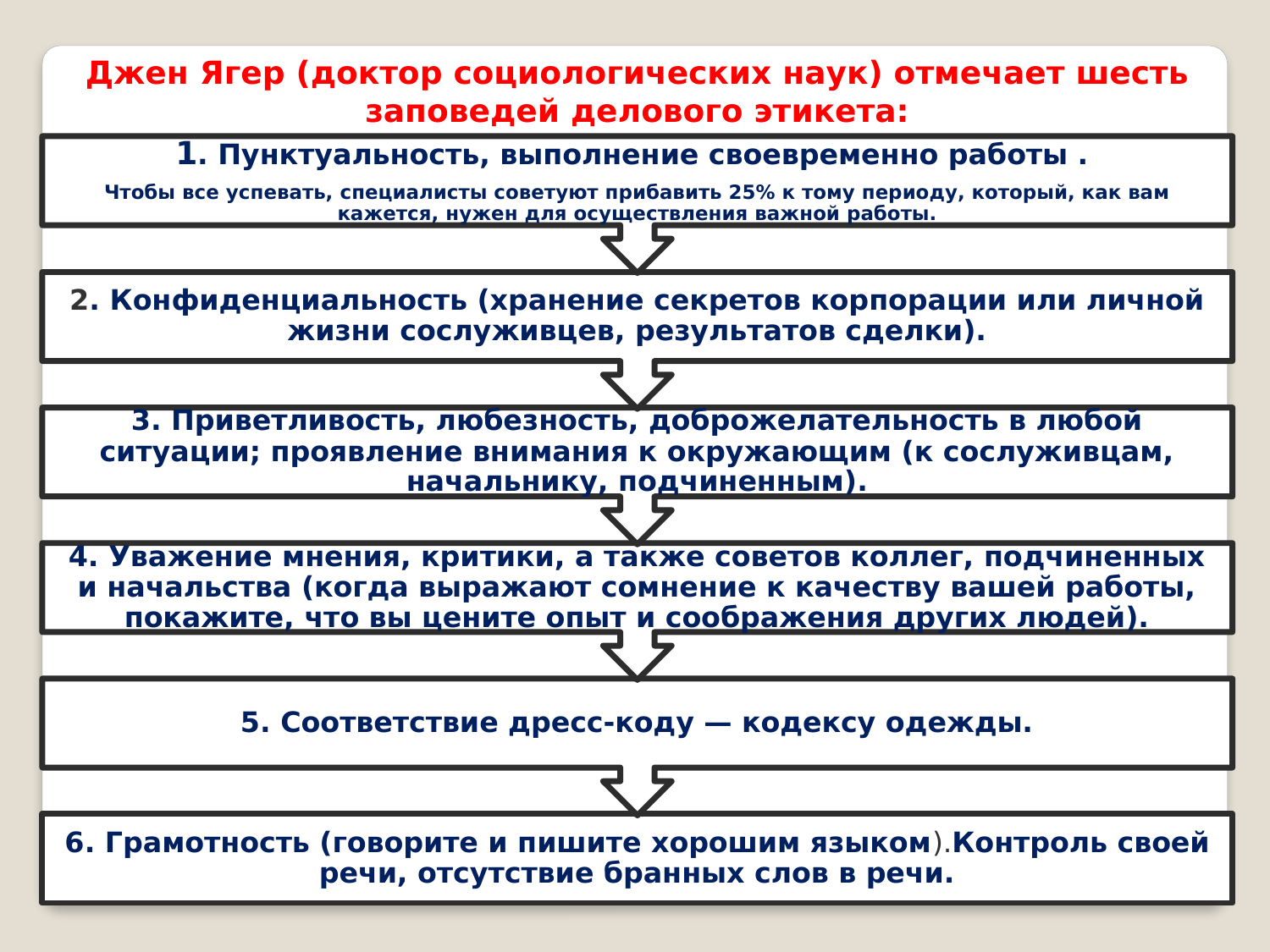

Джен Ягер (доктор социологических наук) отмечает шесть заповедей делового этикета:
6. Грамотность (говорите и пишите хорошим языком).Контроль своей речи, отсутствие бранных слов в речи.
5. Соответствие дресс-коду — кодексу одежды.
4. Уважение мнения, критики, а также советов коллег, подчиненных и начальства (когда выражают сомнение к качеству вашей работы, покажите, что вы цените опыт и соображения других людей).
3. Приветливость, любезность, доброжелательность в любой ситуации; проявление внимания к окружающим (к сослуживцам, начальнику, подчиненным).
2. Конфиденциальность (хранение секретов корпорации или личной жизни сослуживцев, результатов сделки).
1. Пунктуальность, выполнение своевременно работы .
Чтобы все успевать, специалисты советуют прибавить 25% к тому периоду, который, как вам кажется, нужен для осуществления важной работы.